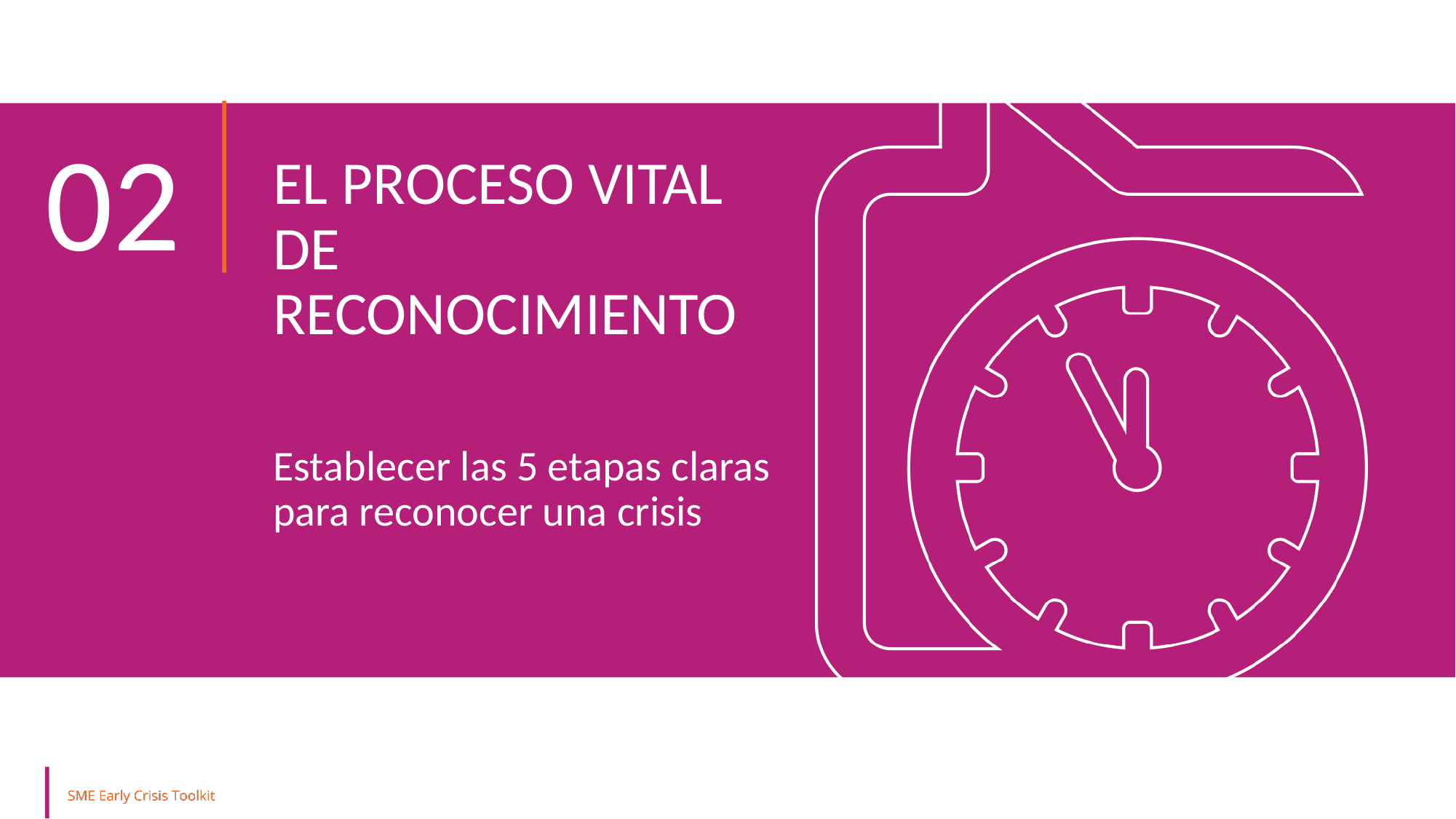

02
EL PROCESO VITAL DE RECONOCIMIENTO

Establecer las 5 etapas claras para reconocer una crisis